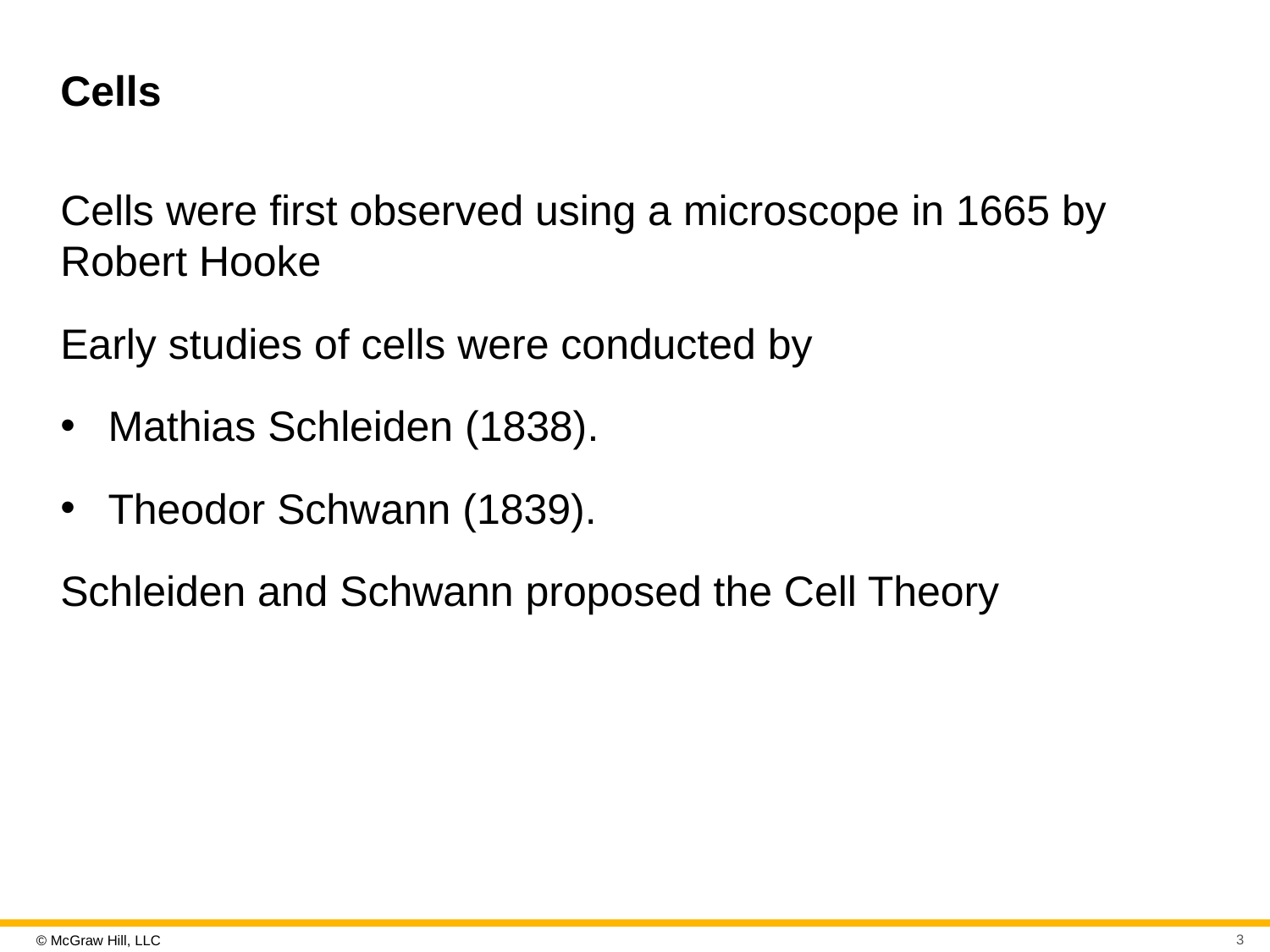

# Cells
Cells were first observed using a microscope in 1665 by Robert Hooke
Early studies of cells were conducted by
Mathias Schleiden (1838).
Theodor Schwann (1839).
Schleiden and Schwann proposed the Cell Theory
3